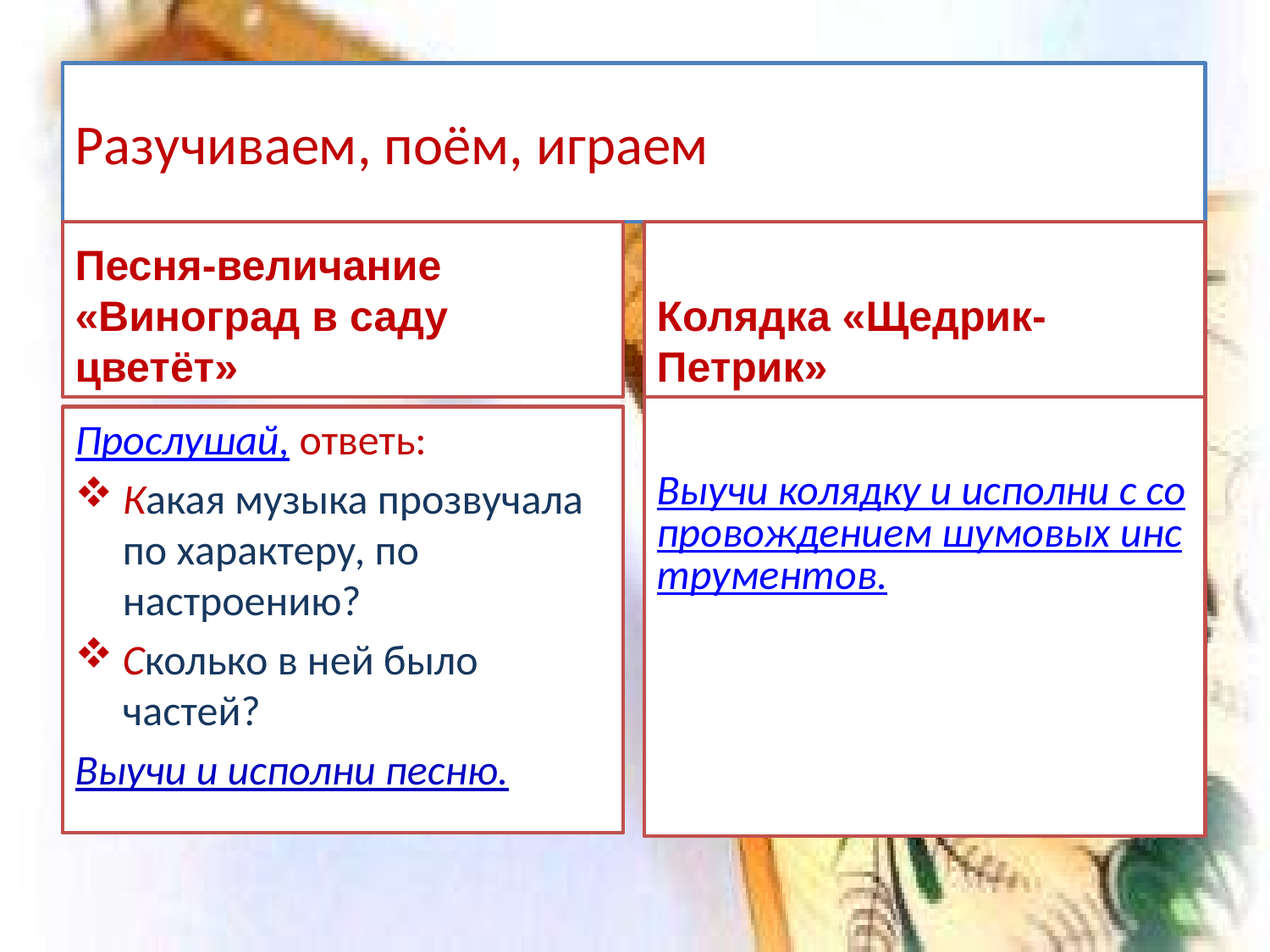

# Разучиваем, поём, играем
Песня-величание «Виноград в саду цветёт»
Колядка «Щедрик-Петрик»

Выучи колядку и исполни с сопровождением шумовых инструментов.
Прослушай, ответь:
Какая музыка прозвучала по характеру, по настроению?
Сколько в ней было частей?
Выучи и исполни песню.